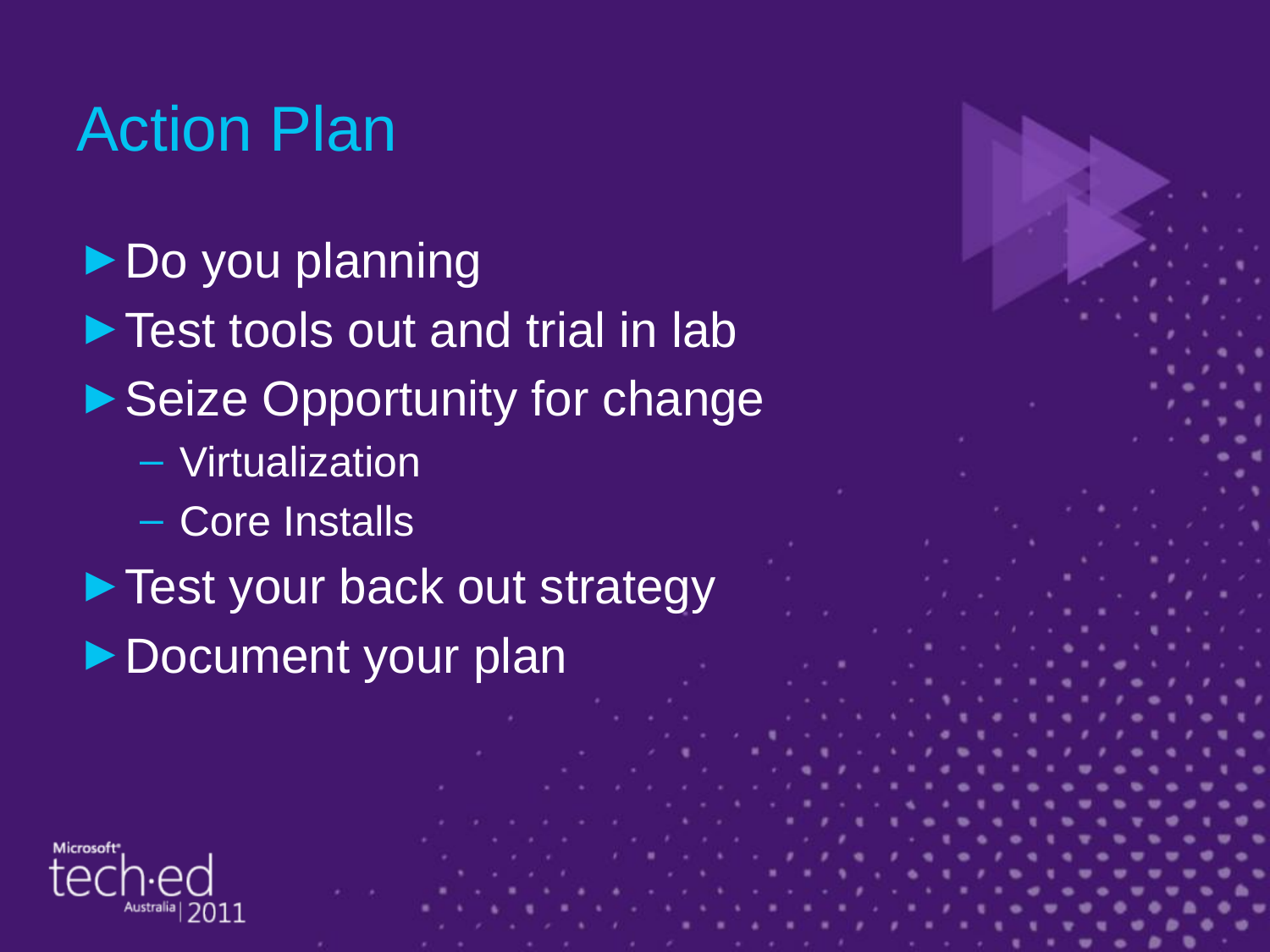

# Action Plan
Do you planning
Test tools out and trial in lab
Seize Opportunity for change
Virtualization
Core Installs
Test your back out strategy
Document your plan